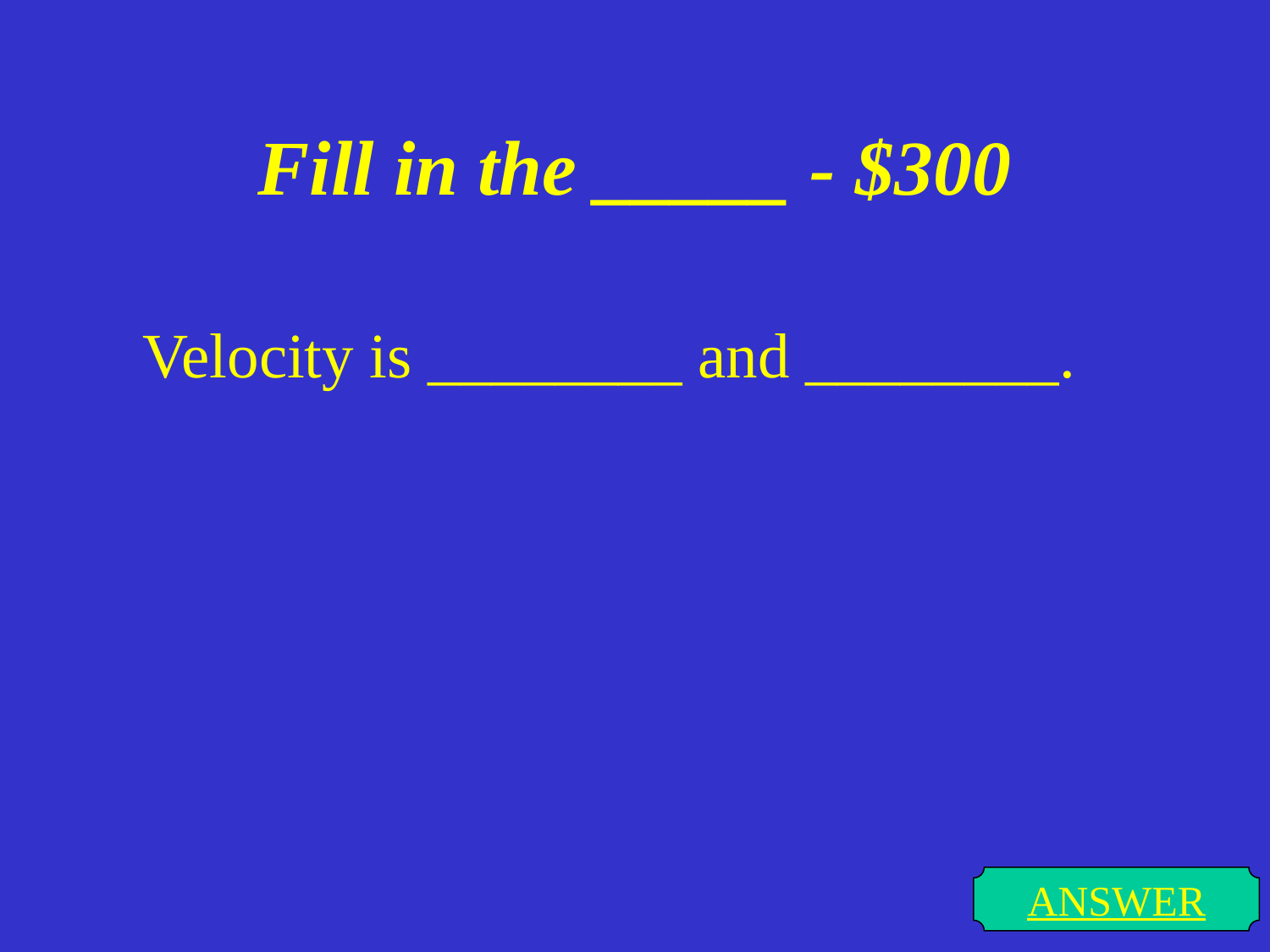

# Fill in the _____ - $300
Velocity is ________ and ________.

ANSWER